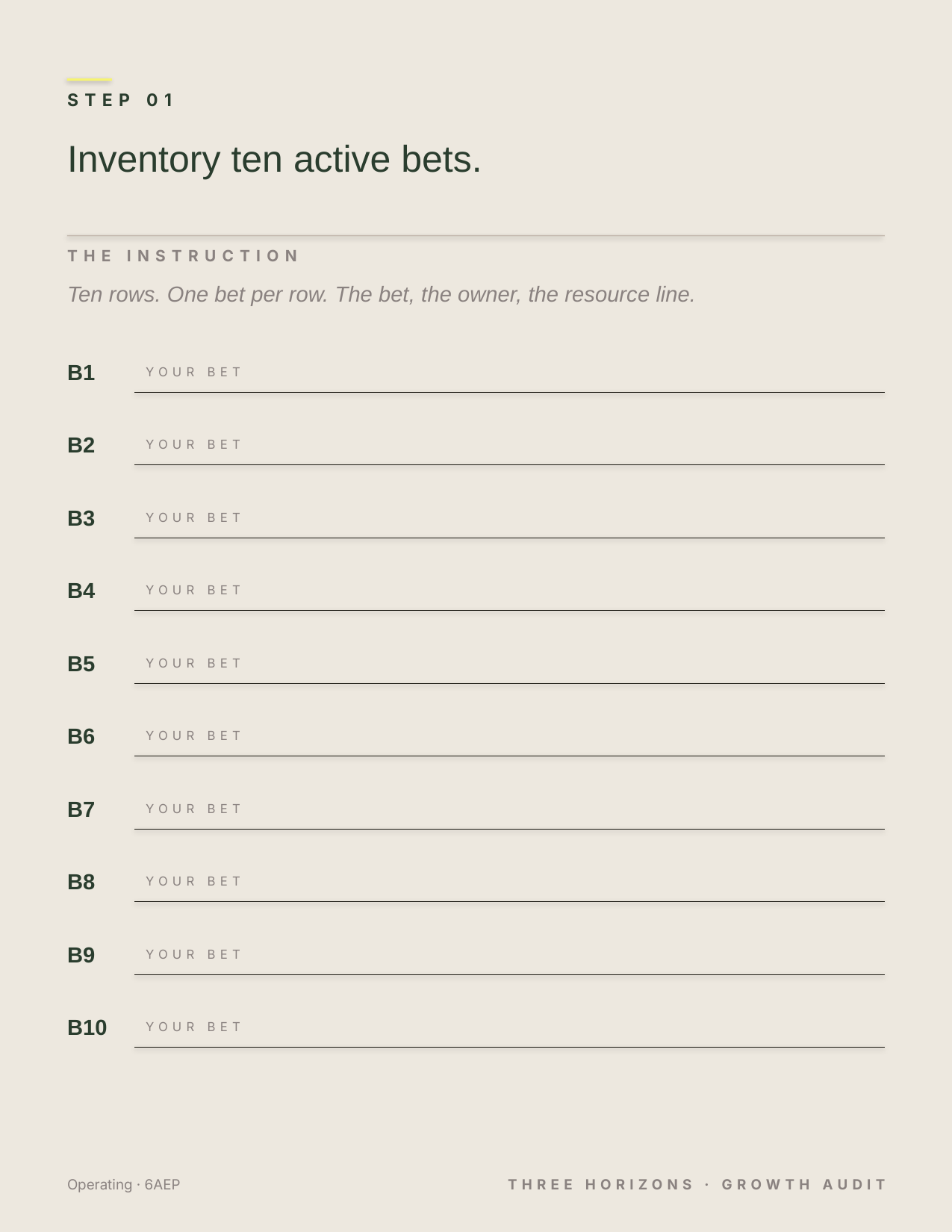

STEP 01
Inventory ten active bets.

THE INSTRUCTION
Ten rows. One bet per row. The bet, the owner, the resource line.
B1
YOUR BET
B2
YOUR BET
B3
YOUR BET
B4
YOUR BET
B5
YOUR BET
B6
YOUR BET
B7
YOUR BET
B8
YOUR BET
B9
YOUR BET
B10
YOUR BET
Operating · 6AEP
THREE HORIZONS · GROWTH AUDIT